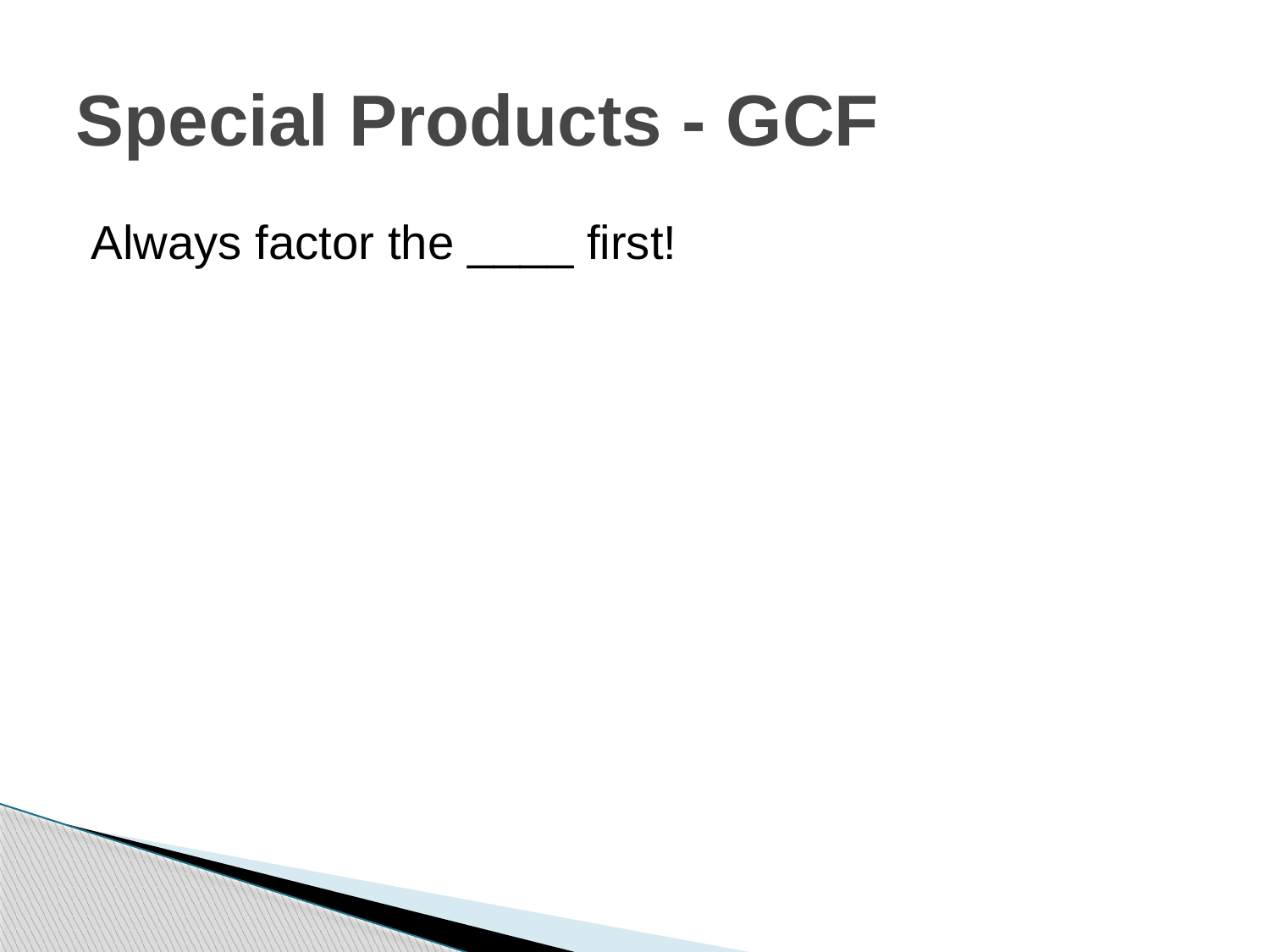

# Special Products - GCF
Always factor the ____ first!